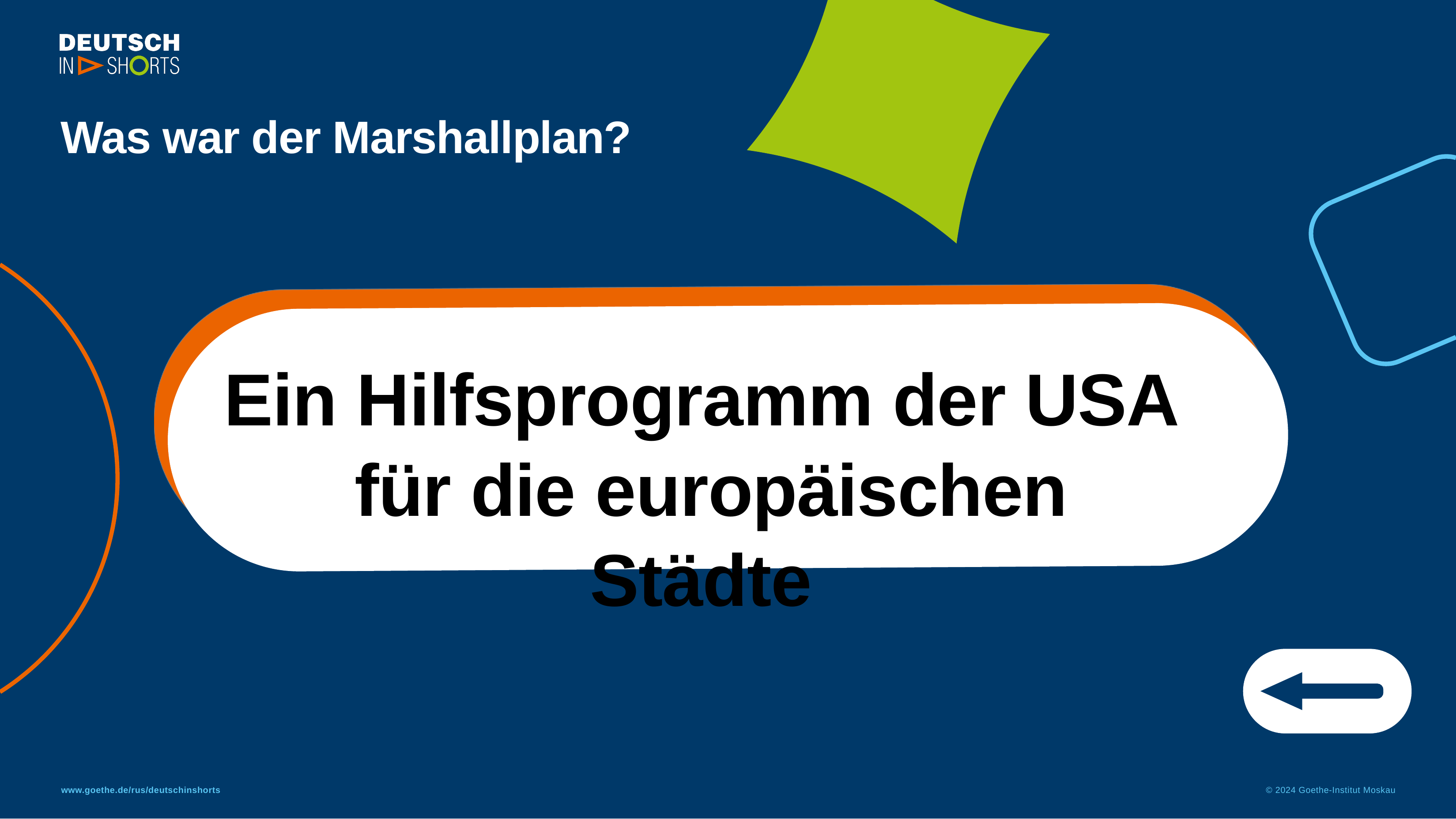

Was war der Marshallplan?

Ein Hilfsprogramm der USA  für die europäischen Städte